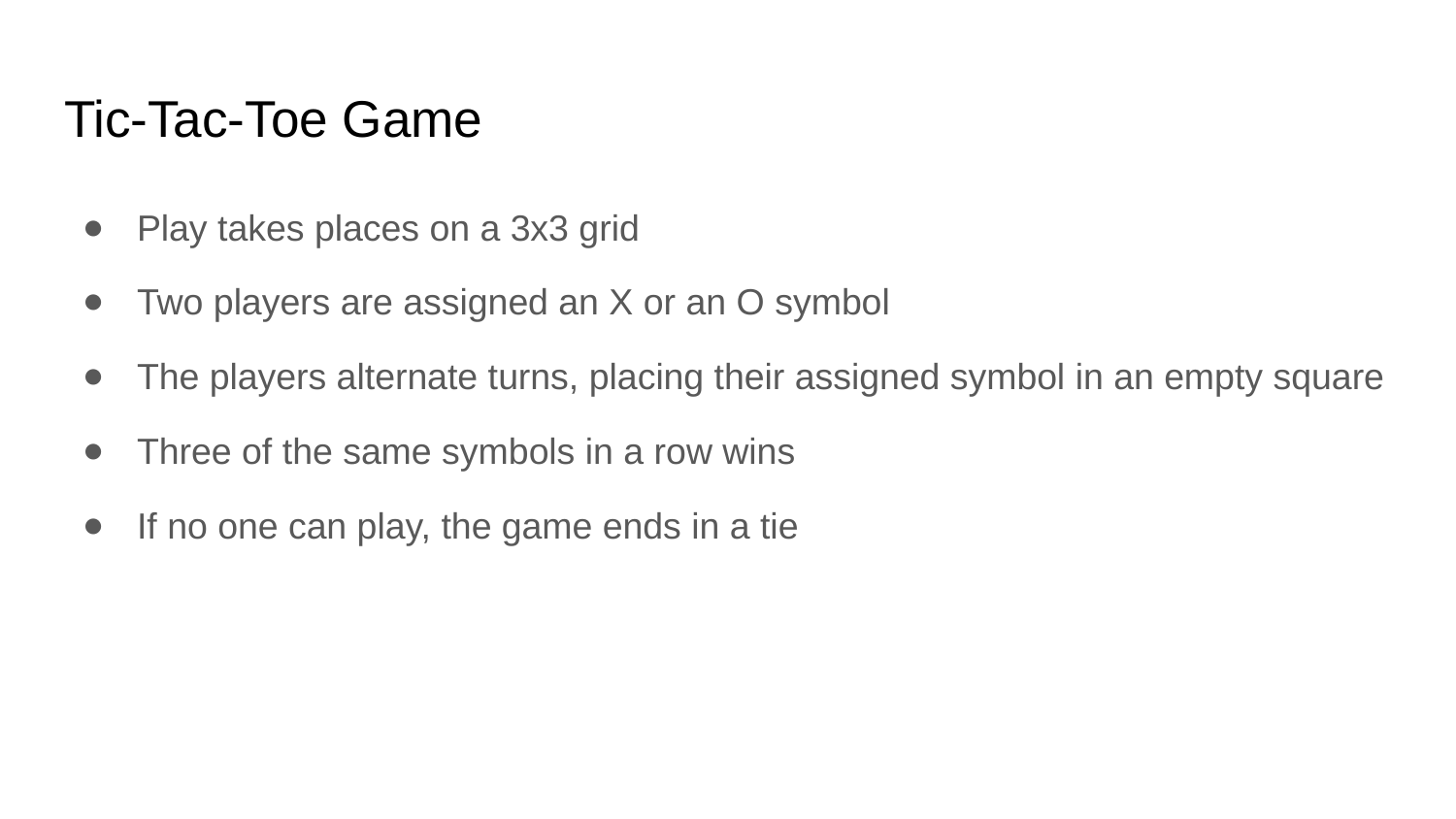

# Tic-Tac-Toe Game
Play takes places on a 3x3 grid
Two players are assigned an X or an O symbol
The players alternate turns, placing their assigned symbol in an empty square
Three of the same symbols in a row wins
If no one can play, the game ends in a tie